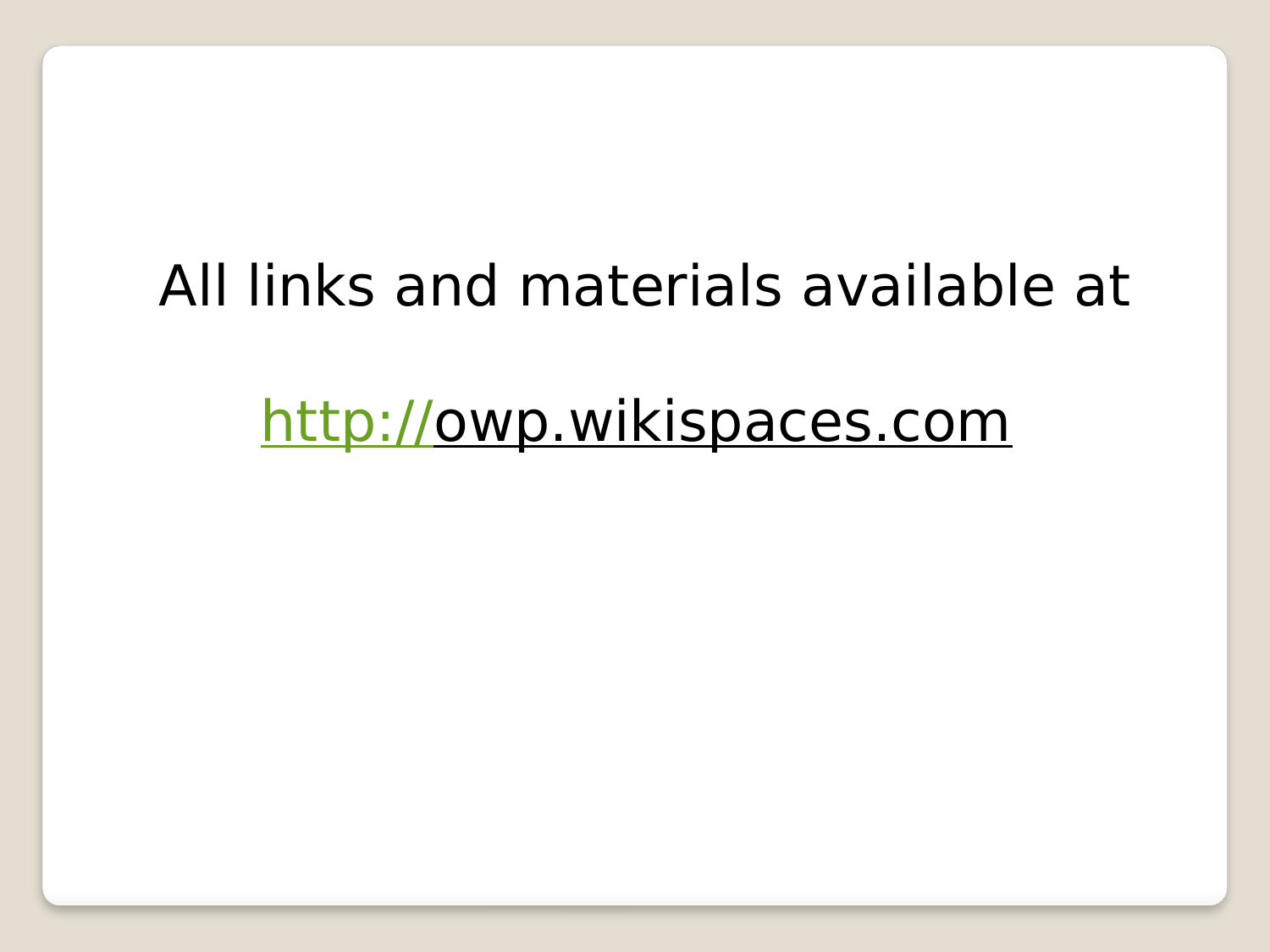

All links and materials available at

http://owp.wikispaces.com